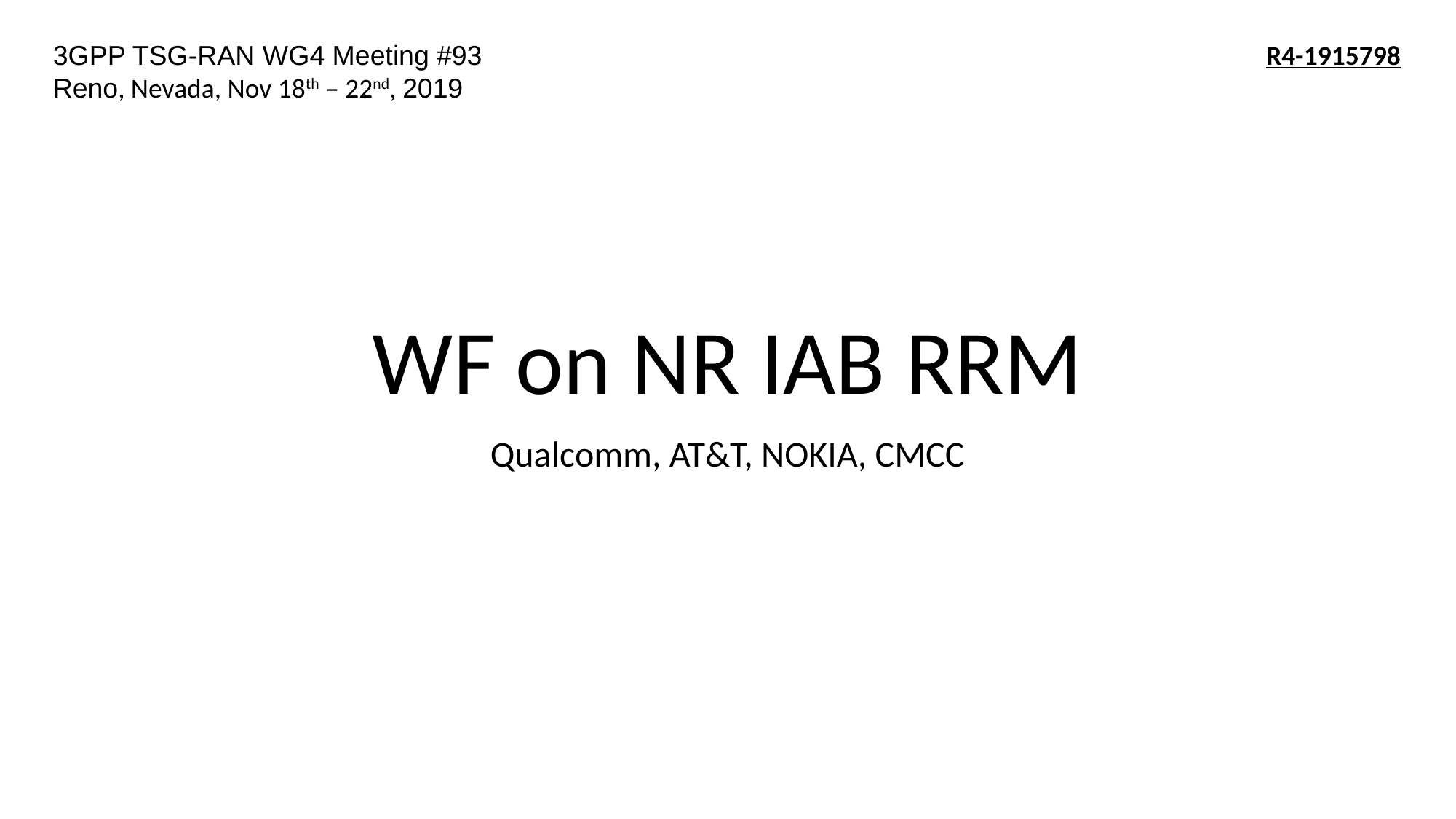

R4-1915798
3GPP TSG-RAN WG4 Meeting #93
Reno, Nevada, Nov 18th – 22nd, 2019
# WF on NR IAB RRM
Qualcomm, AT&T, NOKIA, CMCC